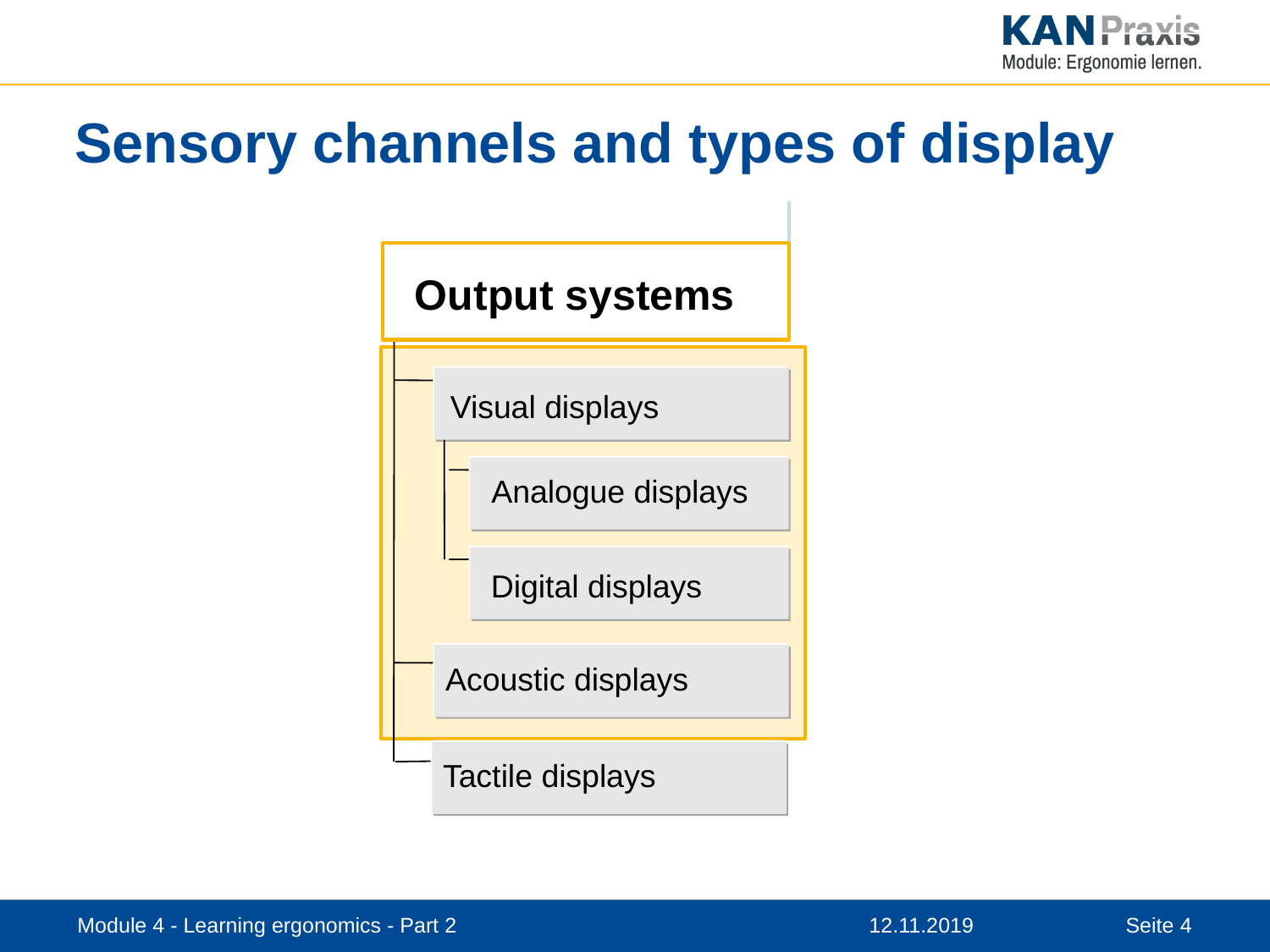

# Sensory channels and types of display

Output systems

Visual displays

Analogue displays

Digital displays

Acoustic displays

Tactile displays

Module 4 - Learning ergonomics - Part 2
12.11.2019
4